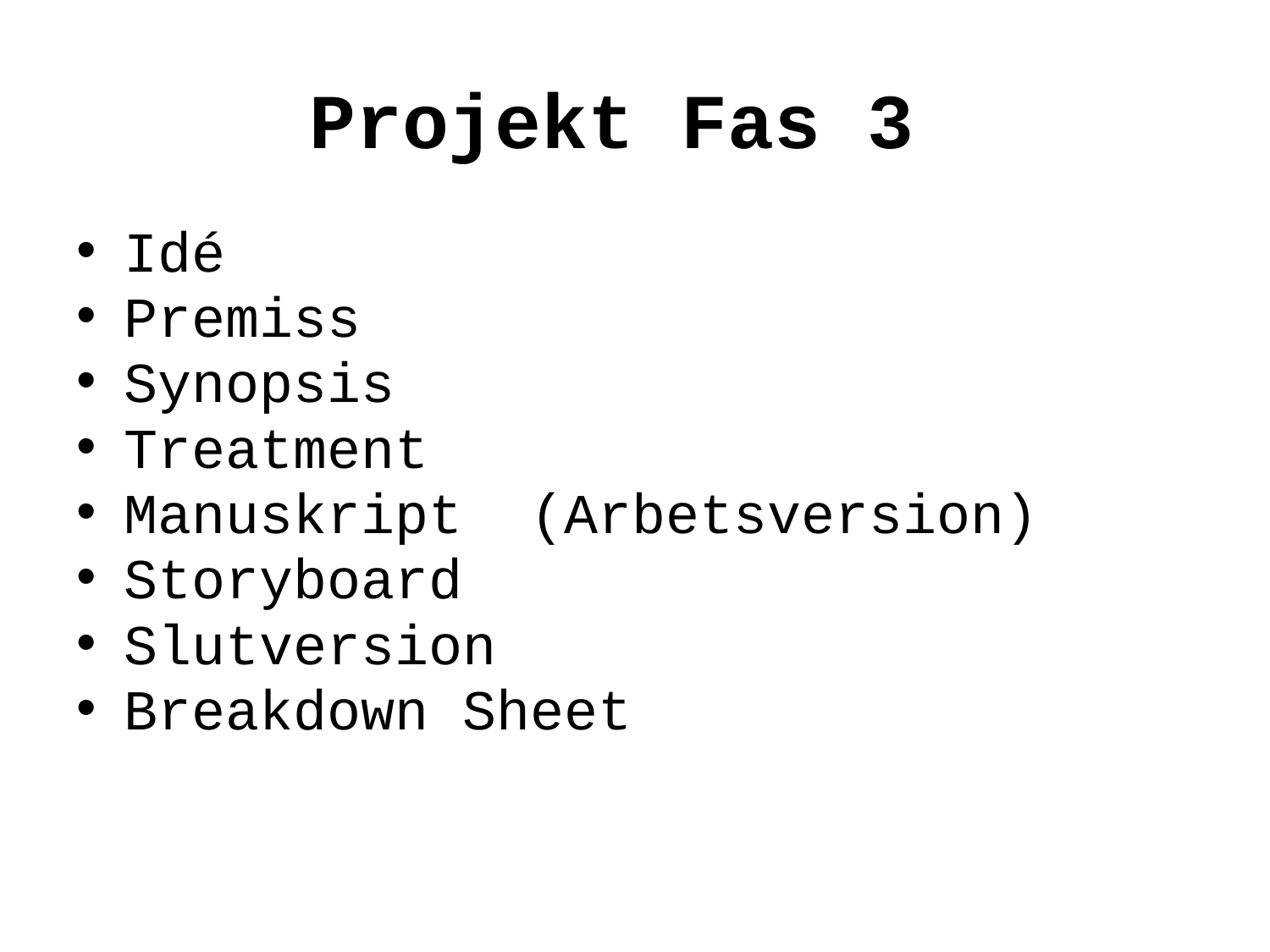

# Projekt Fas 3
Idé
Premiss
Synopsis
Treatment
Manuskript  (Arbetsversion)
Storyboard
Slutversion
Breakdown Sheet